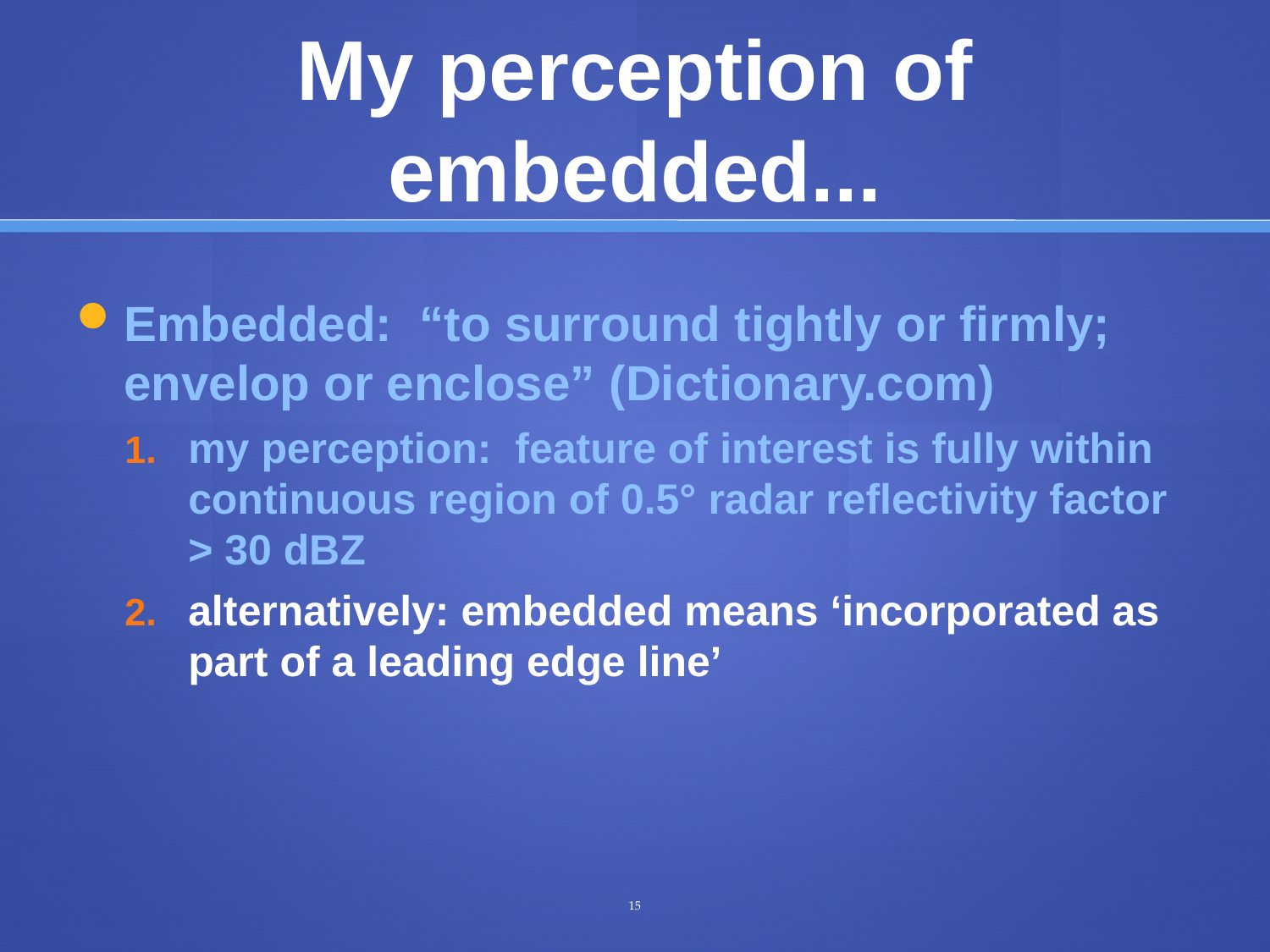

# My perception of embedded...
Embedded:  “to surround tightly or firmly; envelop or enclose” (Dictionary.com)
my perception:  feature of interest is fully within continuous region of 0.5° radar reflectivity factor > 30 dBZ
alternatively: embedded means ‘incorporated as part of a leading edge line’

15